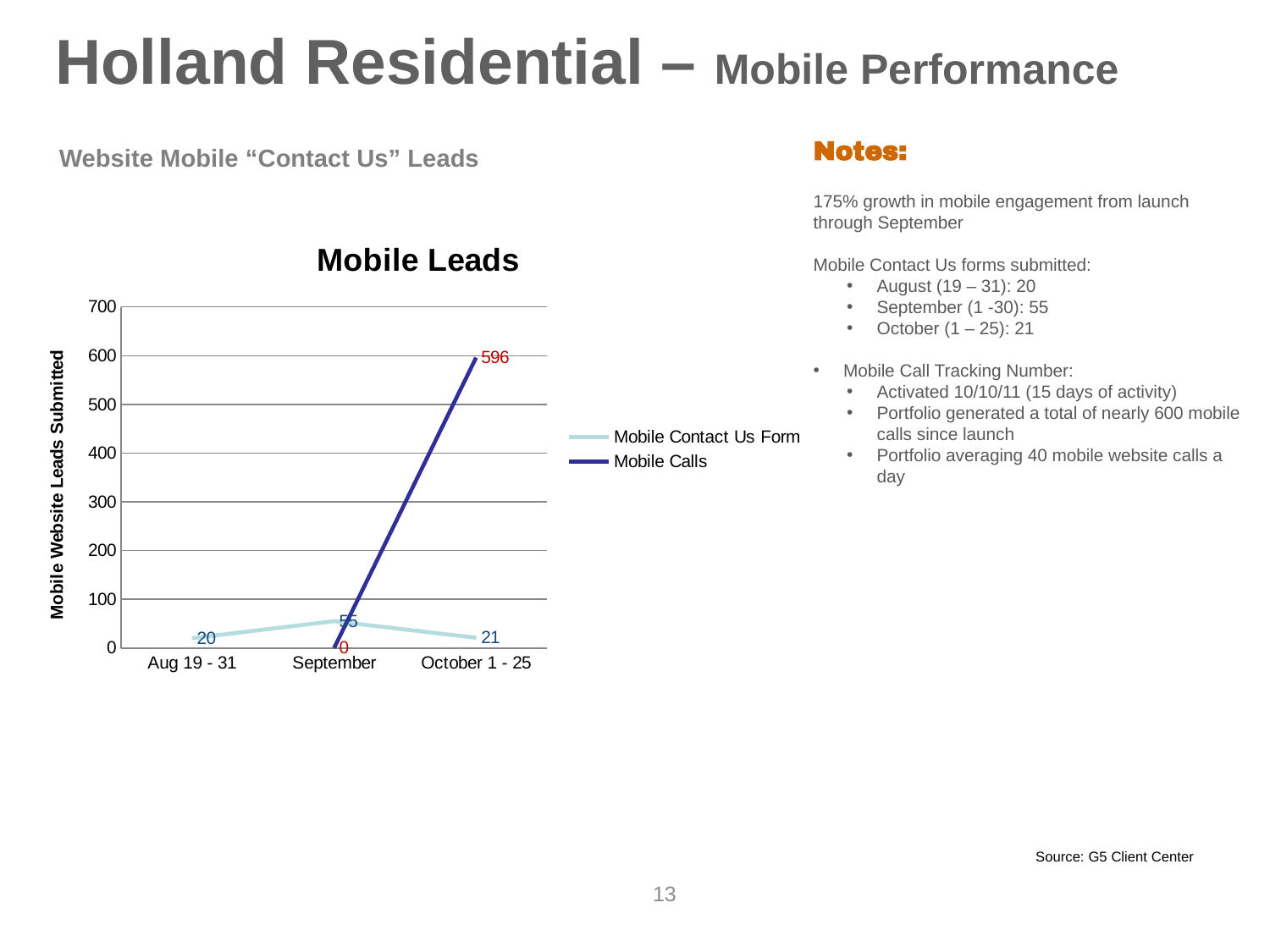

Holland Residential – Mobile Performance
Notes:

175% growth in mobile engagement from launch through September

Mobile Contact Us forms submitted:
August (19 – 31): 20
September (1 -30): 55
October (1 – 25): 21

Mobile Call Tracking Number:
Activated 10/10/11 (15 days of activity)
Portfolio generated a total of nearly 600 mobile calls since launch
Portfolio averaging 40 mobile website calls a day

Website Mobile “Contact Us” Leads

### Chart: Mobile Leads

| Category | Mobile Contact Us Form | Mobile Calls |
|---|---|---|
| Aug 19 - 31 | 20.0 | None |
| September | 55.0 | 0.0 |
| October 1 - 25 | 21.0 | 596.0 |
Source: G5 Client Center

13